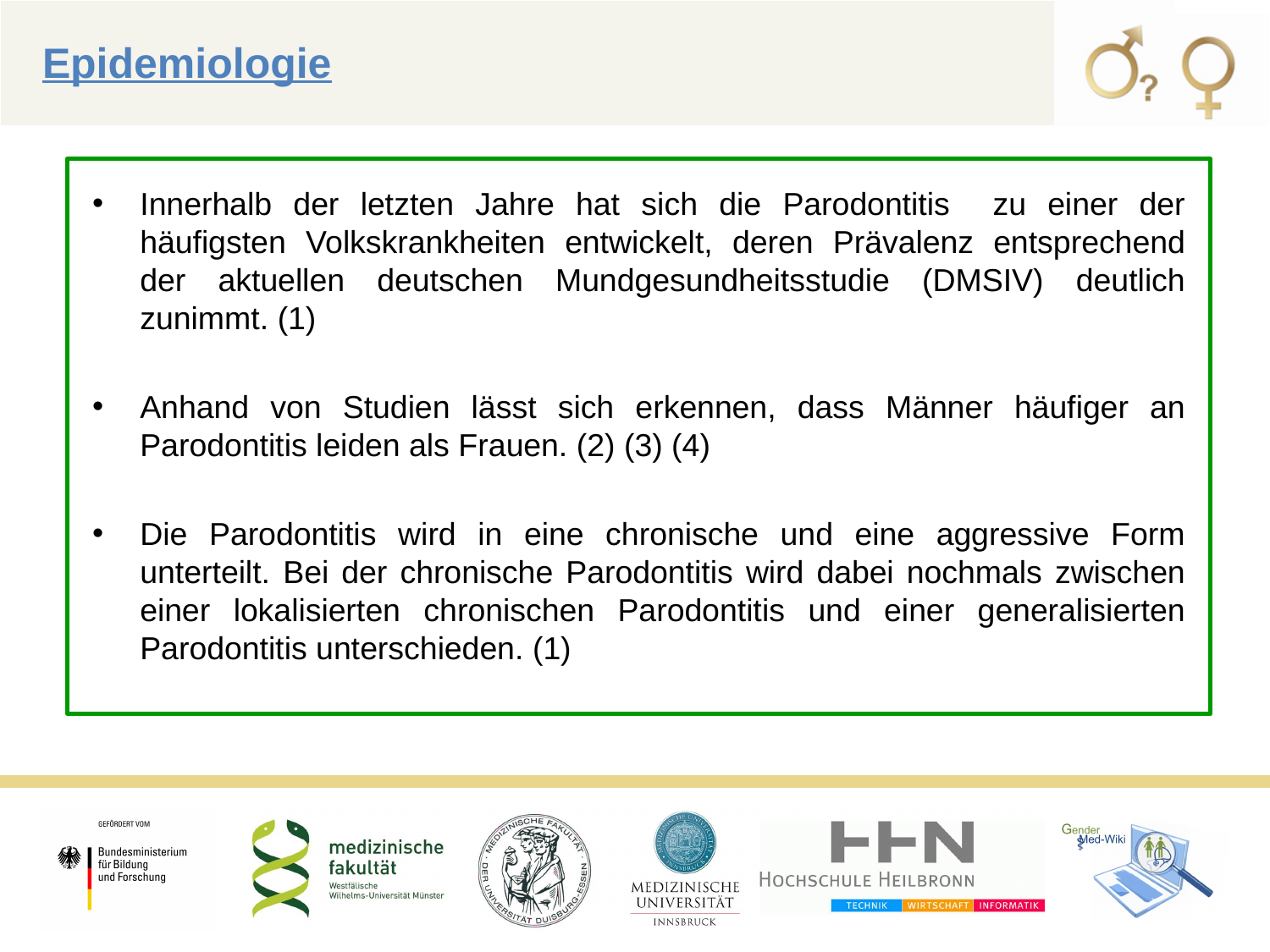

# Epidemiologie
Innerhalb der letzten Jahre hat sich die Parodontitis  zu einer der häufigsten Volkskrankheiten entwickelt, deren Prävalenz entsprechend der aktuellen deutschen Mundgesundheitsstudie (DMSIV) deutlich zunimmt. (1)

Anhand von Studien lässt sich erkennen, dass Männer häufiger an Parodontitis leiden als Frauen. (2) (3) (4)

Die Parodontitis wird in eine chronische und eine aggressive Form unterteilt. Bei der chronische Parodontitis wird dabei nochmals zwischen einer lokalisierten chronischen Parodontitis und einer generalisierten Parodontitis unterschieden. (1)